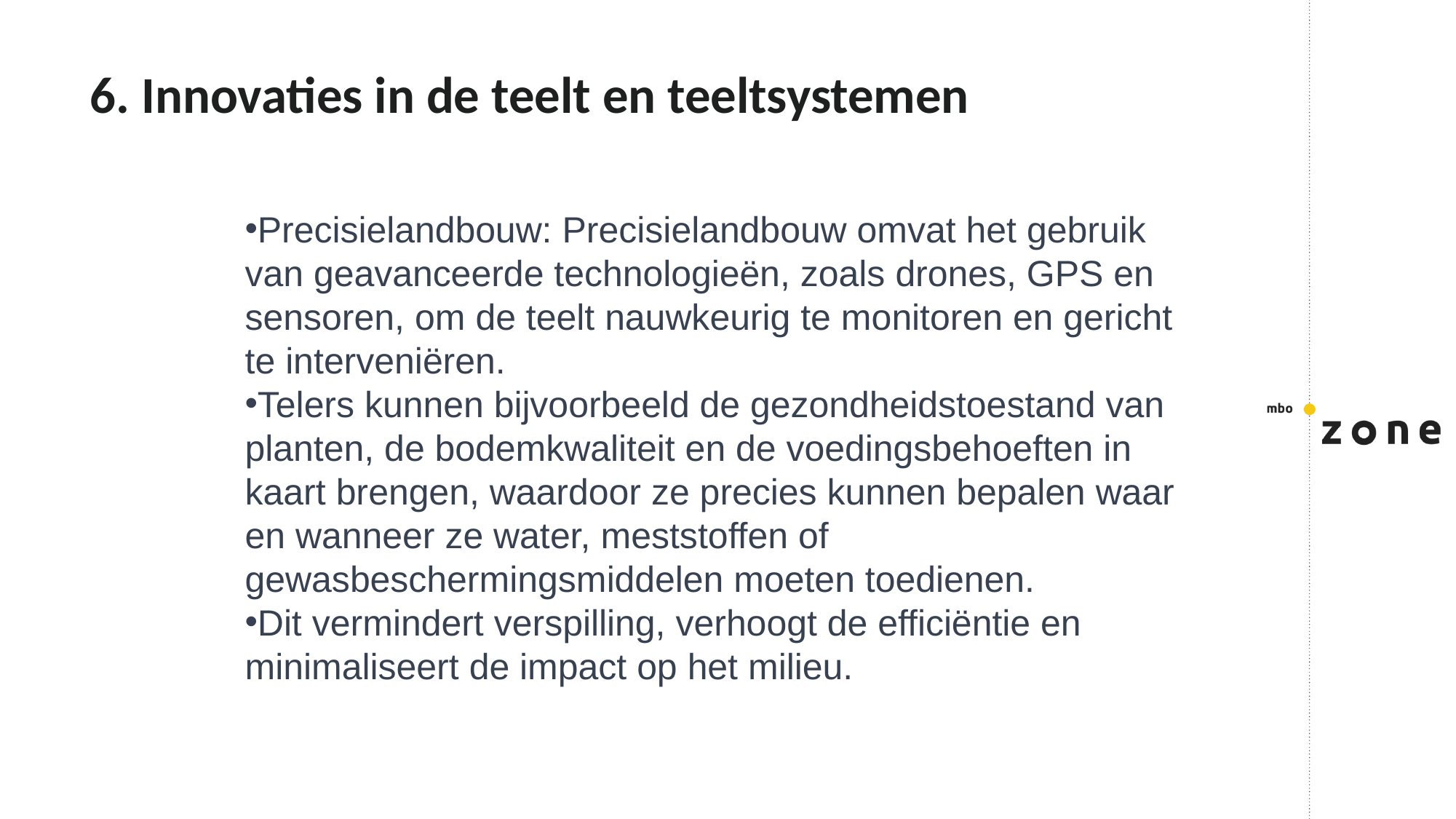

# 6. Innovaties in de teelt en teeltsystemen
Precisielandbouw: Precisielandbouw omvat het gebruik van geavanceerde technologieën, zoals drones, GPS en sensoren, om de teelt nauwkeurig te monitoren en gericht te interveniëren.
Telers kunnen bijvoorbeeld de gezondheidstoestand van planten, de bodemkwaliteit en de voedingsbehoeften in kaart brengen, waardoor ze precies kunnen bepalen waar en wanneer ze water, meststoffen of gewasbeschermingsmiddelen moeten toedienen.
Dit vermindert verspilling, verhoogt de efficiëntie en minimaliseert de impact op het milieu.